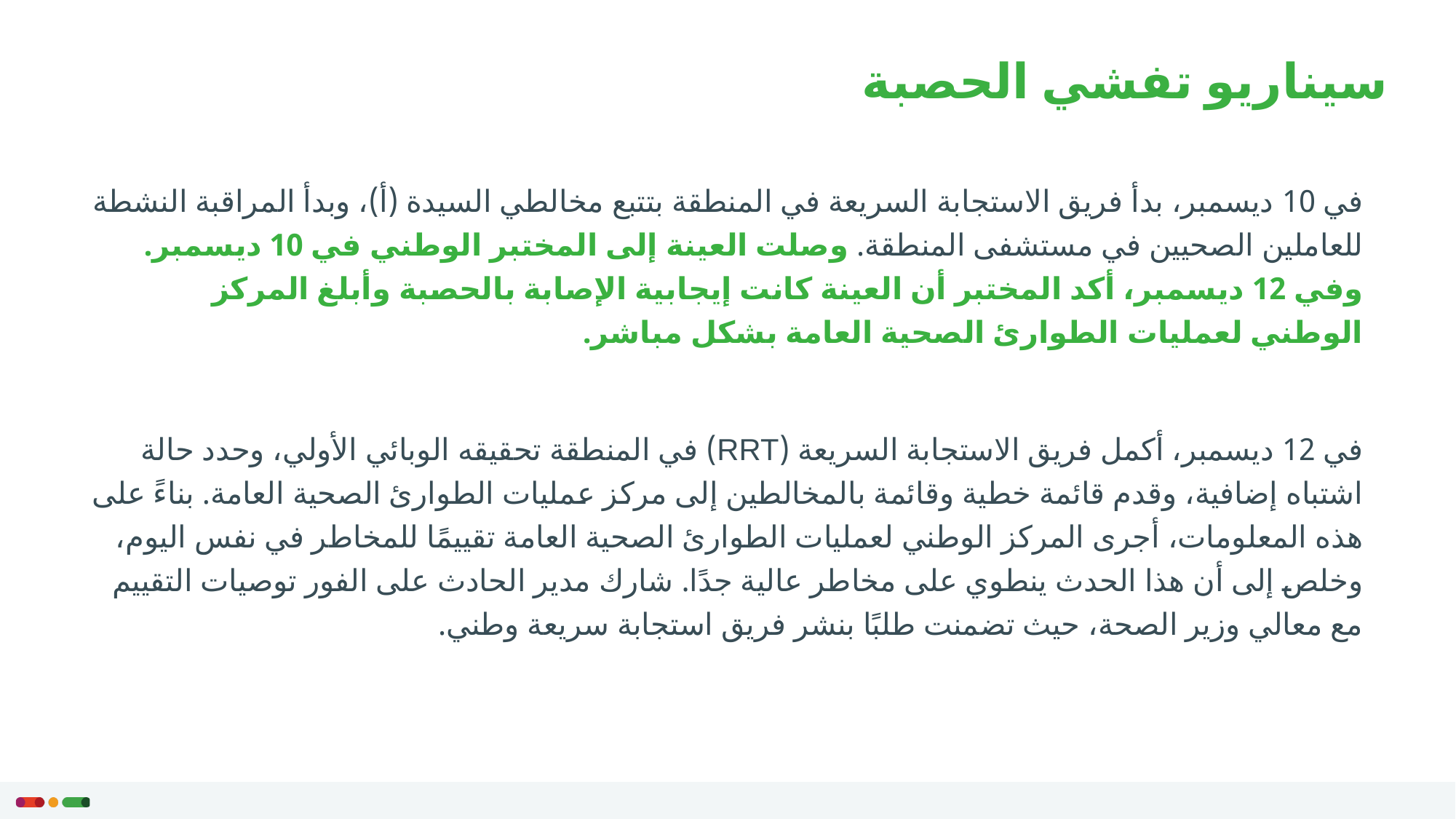

# سيناريو تفشي الحصبة
في 10 ديسمبر، بدأ فريق الاستجابة السريعة في المنطقة بتتبع مخالطي السيدة (أ)، وبدأ المراقبة النشطة للعاملين الصحيين في مستشفى المنطقة. وصلت العينة إلى المختبر الوطني في 10 ديسمبر. وفي 12 ديسمبر، أكد المختبر أن العينة كانت إيجابية الإصابة بالحصبة وأبلغ المركز الوطني لعمليات الطوارئ الصحية العامة بشكل مباشر.

في 12 ديسمبر، أكمل فريق الاستجابة السريعة (RRT) في المنطقة تحقيقه الوبائي الأولي، وحدد حالة اشتباه إضافية، وقدم قائمة خطية وقائمة بالمخالطين إلى مركز عمليات الطوارئ الصحية العامة. بناءً على هذه المعلومات، أجرى المركز الوطني لعمليات الطوارئ الصحية العامة تقييمًا للمخاطر في نفس اليوم، وخلص إلى أن هذا الحدث ينطوي على مخاطر عالية جدًا. شارك مدير الحادث على الفور توصيات التقييم مع معالي وزير الصحة، حيث تضمنت طلبًا بنشر فريق استجابة سريعة وطني.